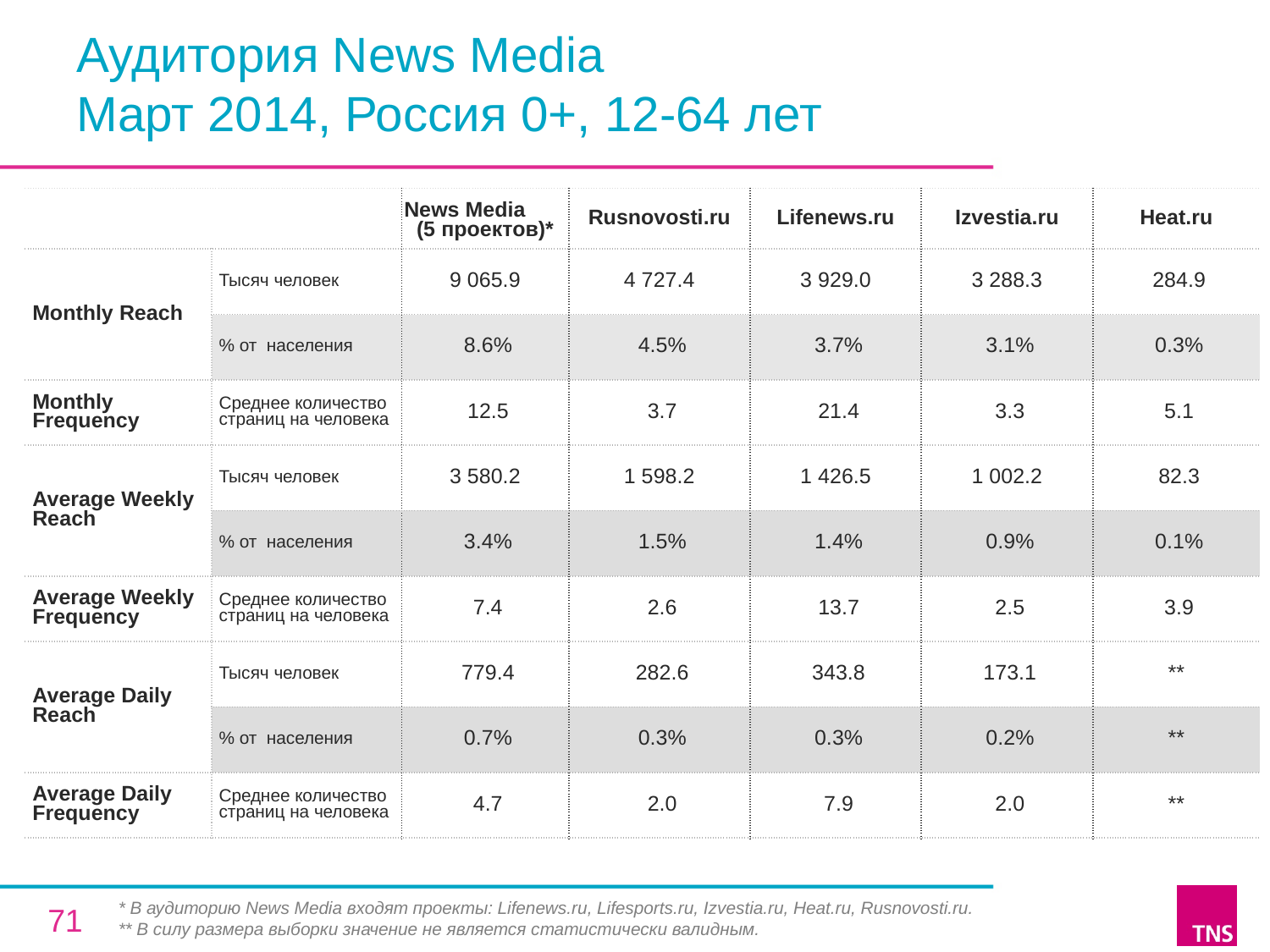

# Аудитория News Media Март 2014, Россия 0+, 12-64 лет
|  |  | News Media (5 проектов)\* | Rusnovosti.ru | Lifenews.ru | Izvestia.ru | Heat.ru |
| --- | --- | --- | --- | --- | --- | --- |
| Monthly Reach | Тысяч человек | 9 065.9 | 4 727.4 | 3 929.0 | 3 288.3 | 284.9 |
|  | % от населения | 8.6% | 4.5% | 3.7% | 3.1% | 0.3% |
| Monthly Frequency | Среднее количество страниц на человека | 12.5 | 3.7 | 21.4 | 3.3 | 5.1 |
| Average Weekly Reach | Тысяч человек | 3 580.2 | 1 598.2 | 1 426.5 | 1 002.2 | 82.3 |
|  | % от населения | 3.4% | 1.5% | 1.4% | 0.9% | 0.1% |
| Average Weekly Frequency | Среднее количество страниц на человека | 7.4 | 2.6 | 13.7 | 2.5 | 3.9 |
| Average Daily Reach | Тысяч человек | 779.4 | 282.6 | 343.8 | 173.1 | \*\* |
|  | % от населения | 0.7% | 0.3% | 0.3% | 0.2% | \*\* |
| Average Daily Frequency | Среднее количество страниц на человека | 4.7 | 2.0 | 7.9 | 2.0 | \*\* |
* В аудиторию News Media входят проекты: Lifenews.ru, Lifesports.ru, Izvestia.ru, Heat.ru, Rusnovosti.ru.
** В силу размера выборки значение не является статистически валидным.
71